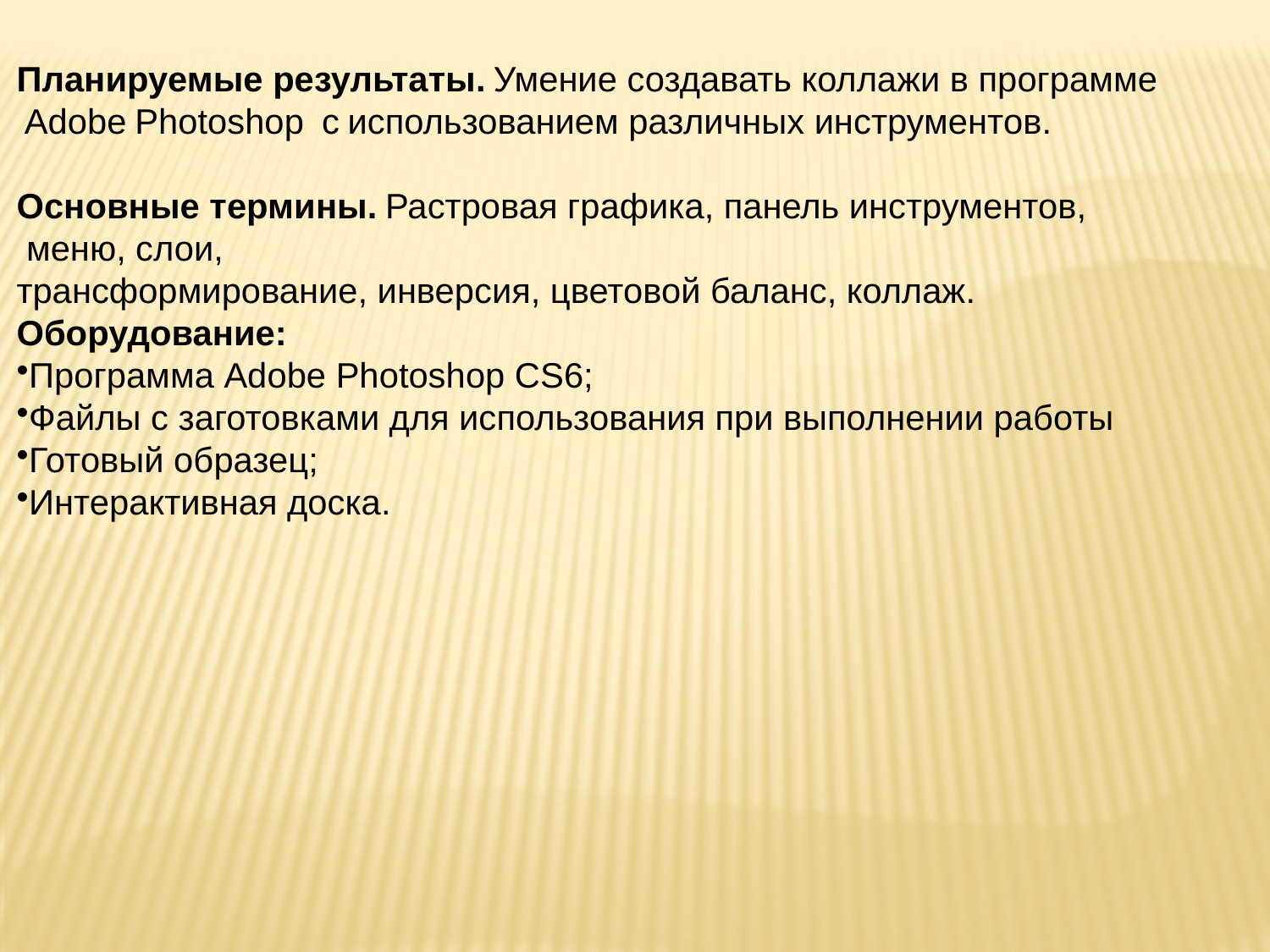

Планируемые результаты. Умение создавать коллажи в программе
 Adobe Photoshop  c использованием различных инструментов.

Основные термины. Растровая графика, панель инструментов,
 меню, слои,
трансформирование, инверсия, цветовой баланс, коллаж.
Оборудование:
Программа Adobe Photoshop CS6;
Файлы с заготовками для использования при выполнении работы
Готовый образец;
Интерактивная доска.